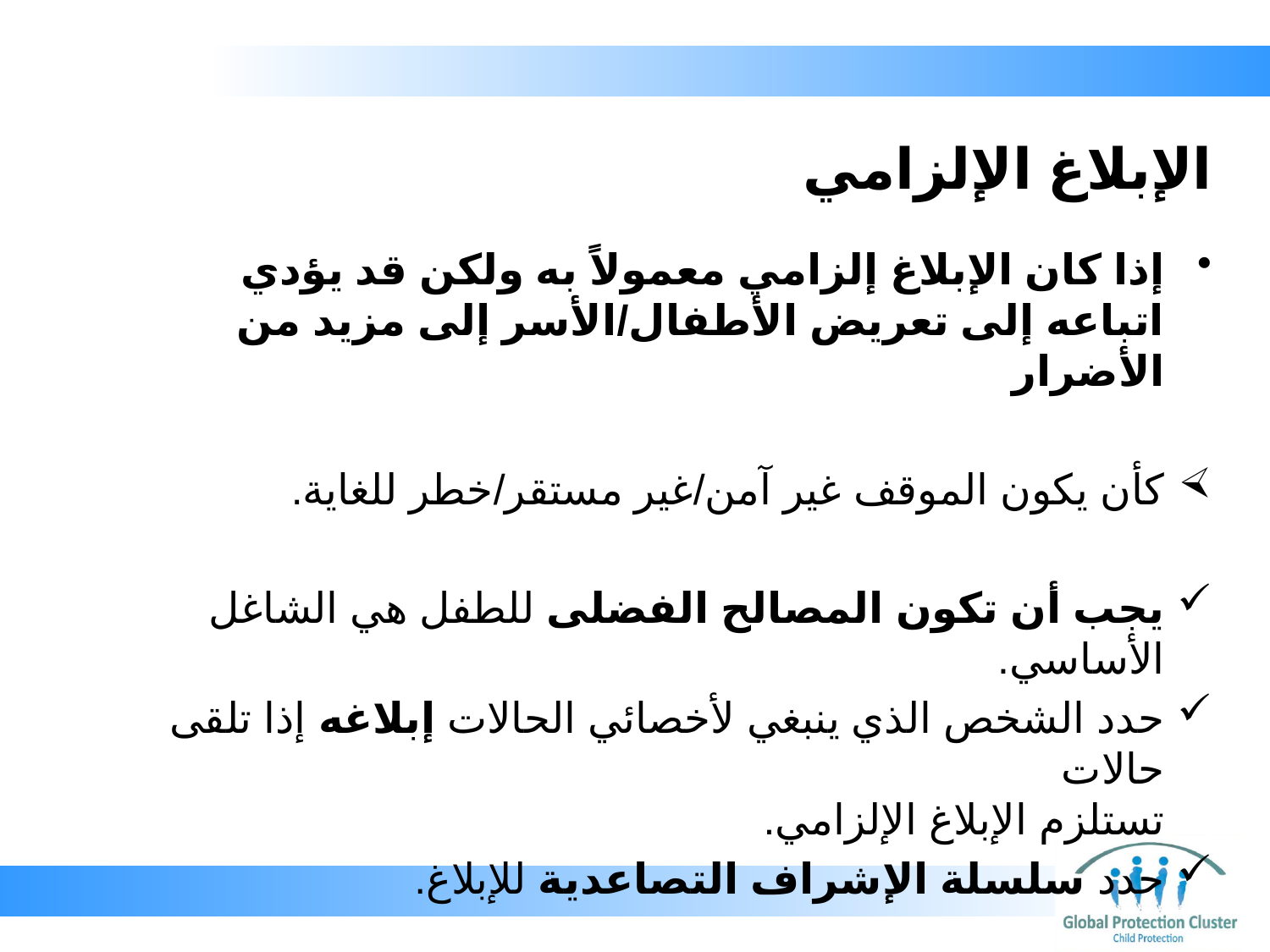

# الإبلاغ الإلزامي
إذا كان الإبلاغ إلزامي معمولاً به ولكن قد يؤدي اتباعه إلى تعريض الأطفال/الأسر إلى مزيد من الأضرار

كأن يكون الموقف غير آمن/غير مستقر/خطر للغاية.

يجب أن تكون المصالح الفضلى للطفل هي الشاغل الأساسي.
حدد الشخص الذي ينبغي لأخصائي الحالات إبلاغه إذا تلقى حالات
تستلزم الإبلاغ الإلزامي.
حدد سلسلة الإشراف التصاعدية للإبلاغ.

المبادئ التوجيهية لإدارة الحالات: القسم 2